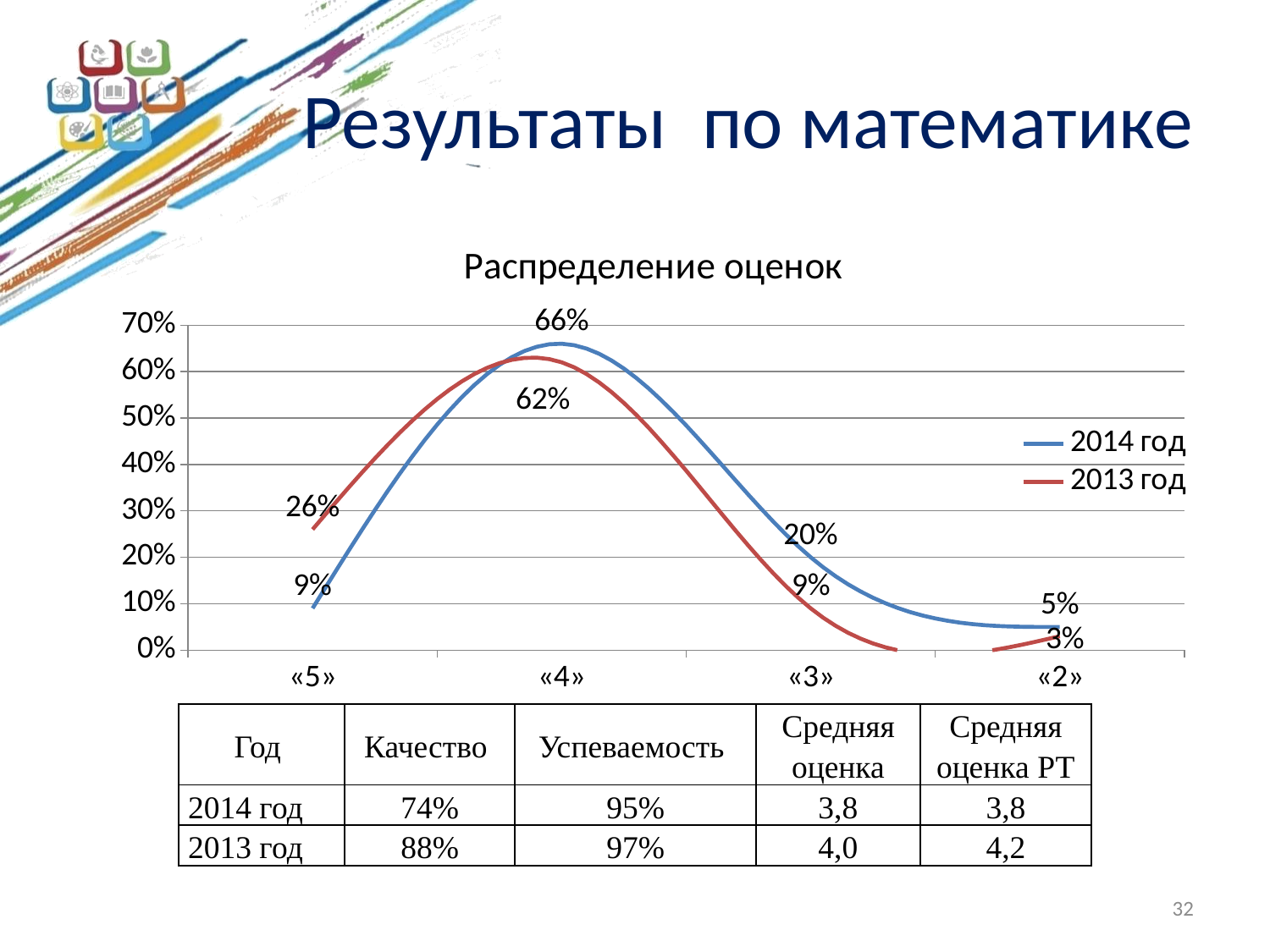

# Результаты  по математике

### Chart: Распределение оценок

| Category | 2014 год | 2013 год |
|---|---|---|
| «5» | 0.09000000000000002 | 0.26 |
| «4» | 0.6600000000000009 | 0.6200000000000007 |
| «3» | 0.2 | 0.09000000000000002 |
| «2» | 0.05 | 0.030000000000000002 |
| Год | Качество | Успеваемость | Средняя оценка | Средняя оценка РТ |
| --- | --- | --- | --- | --- |
| 2014 год | 74% | 95% | 3,8 | 3,8 |
| 2013 год | 88% | 97% | 4,0 | 4,2 |
32